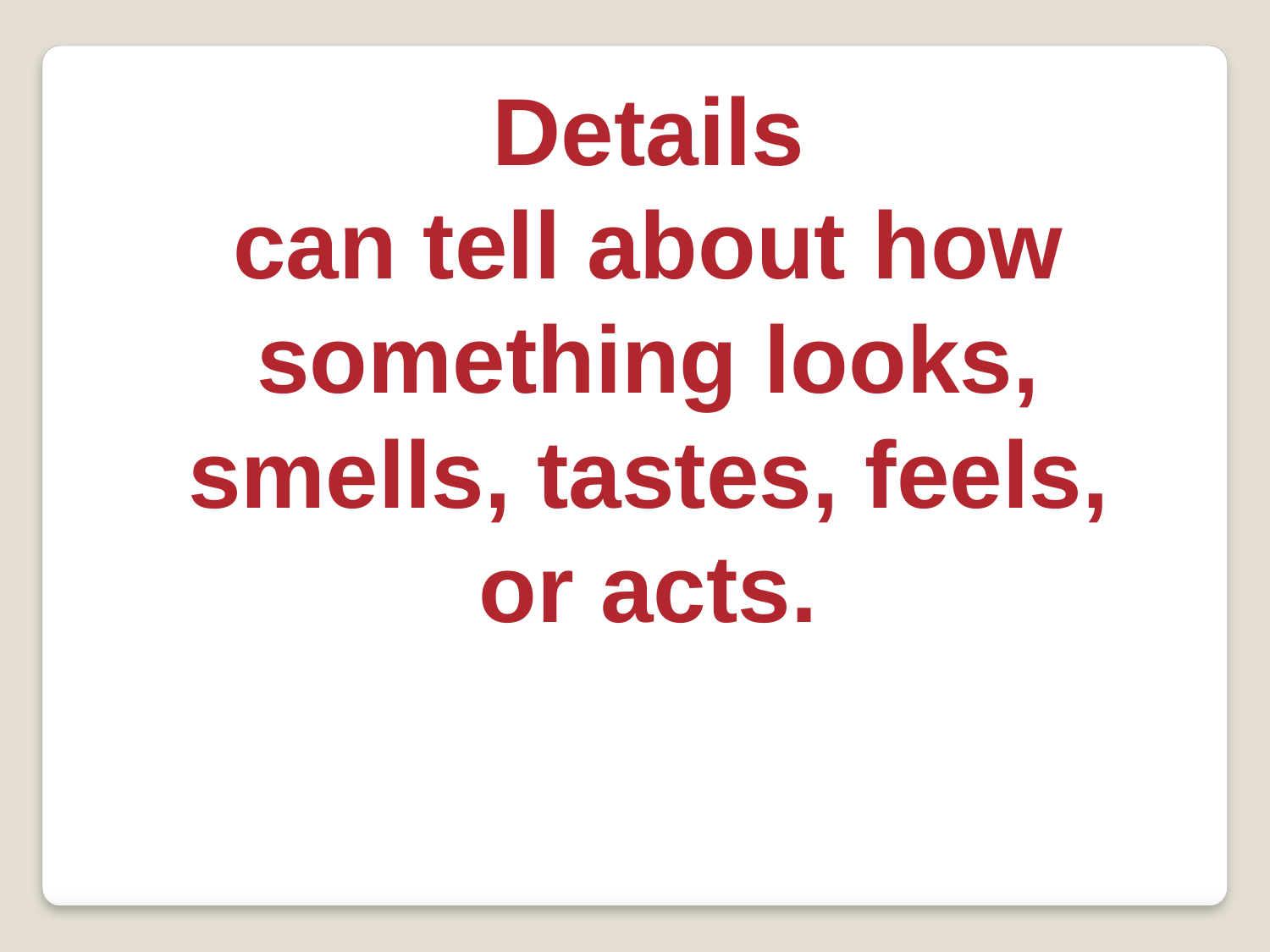

Details
can tell about how
something looks,
smells, tastes, feels,
or acts.